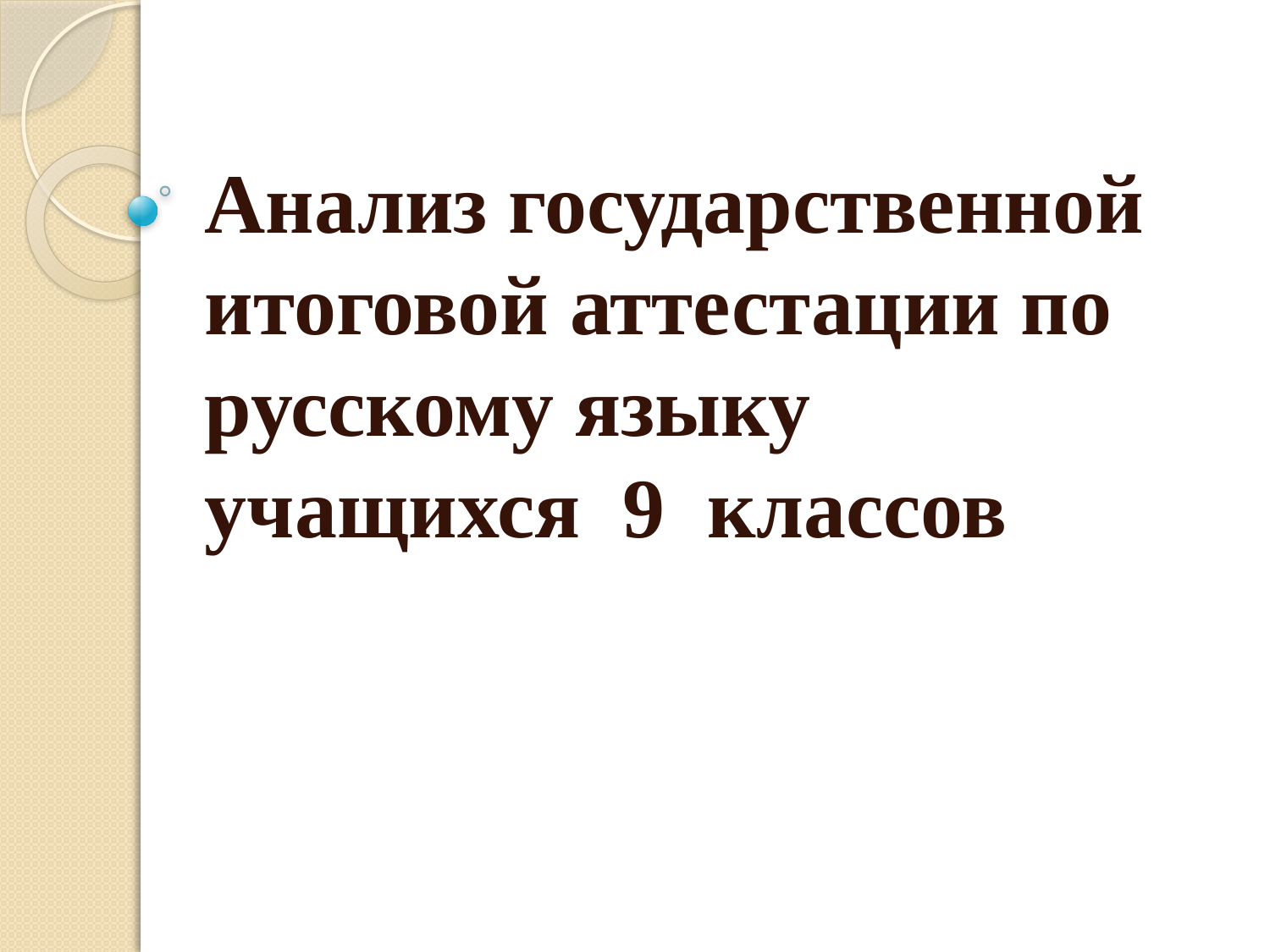

#
Анализ государственной итоговой аттестации по русскому языку учащихся  9  классов